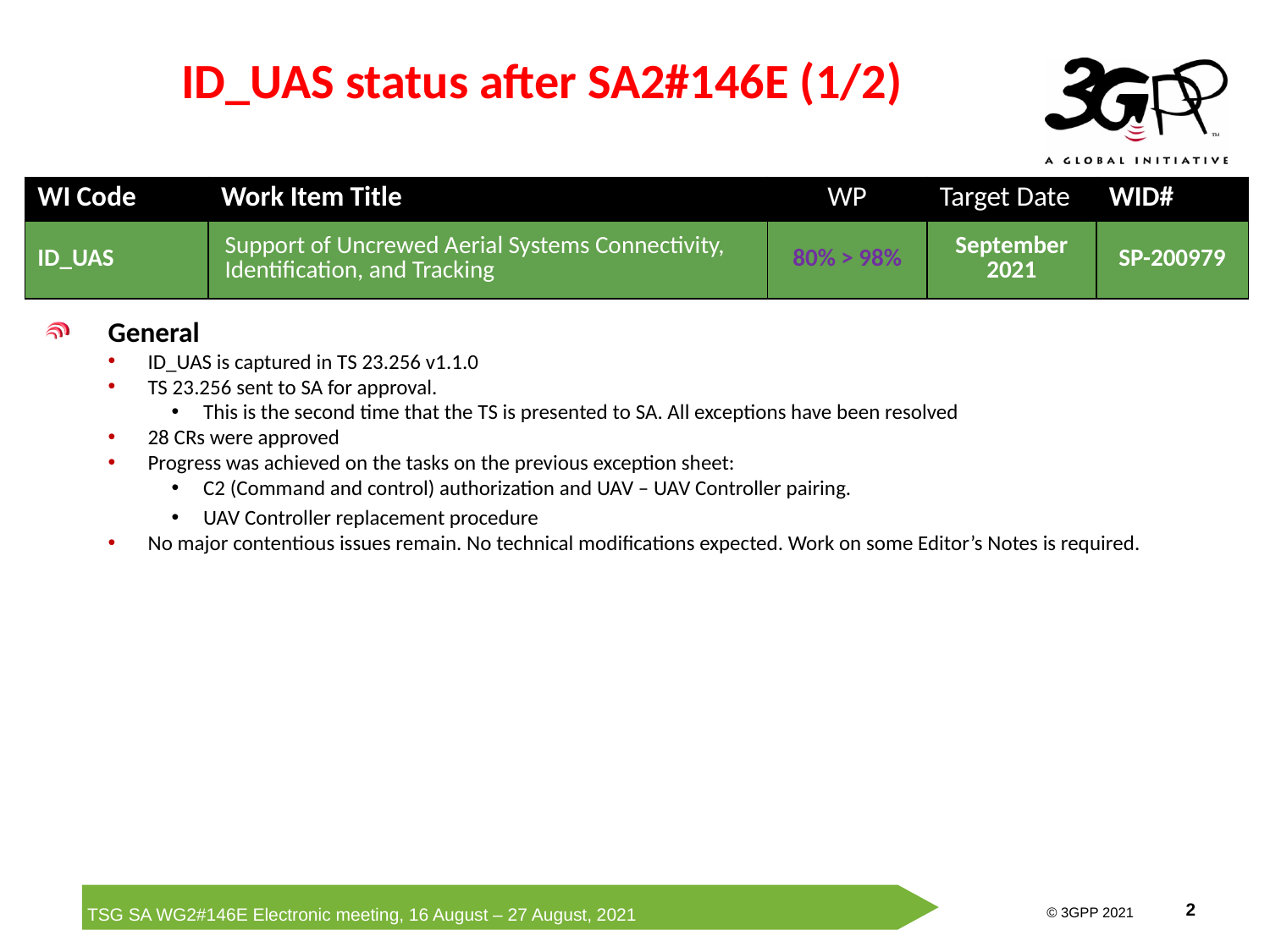

# ID_UAS status after SA2#146E (1/2)
| WI Code | Work Item Title | WP | Target Date | WID# |
| --- | --- | --- | --- | --- |
| ID\_UAS | Support of Uncrewed Aerial Systems Connectivity, Identification, and Tracking | 80% > 98% | September 2021 | SP-200979 |
General
ID_UAS is captured in TS 23.256 v1.1.0
TS 23.256 sent to SA for approval.
This is the second time that the TS is presented to SA. All exceptions have been resolved
28 CRs were approved
Progress was achieved on the tasks on the previous exception sheet:
C2 (Command and control) authorization and UAV – UAV Controller pairing.
UAV Controller replacement procedure
No major contentious issues remain. No technical modifications expected. Work on some Editor’s Notes is required.